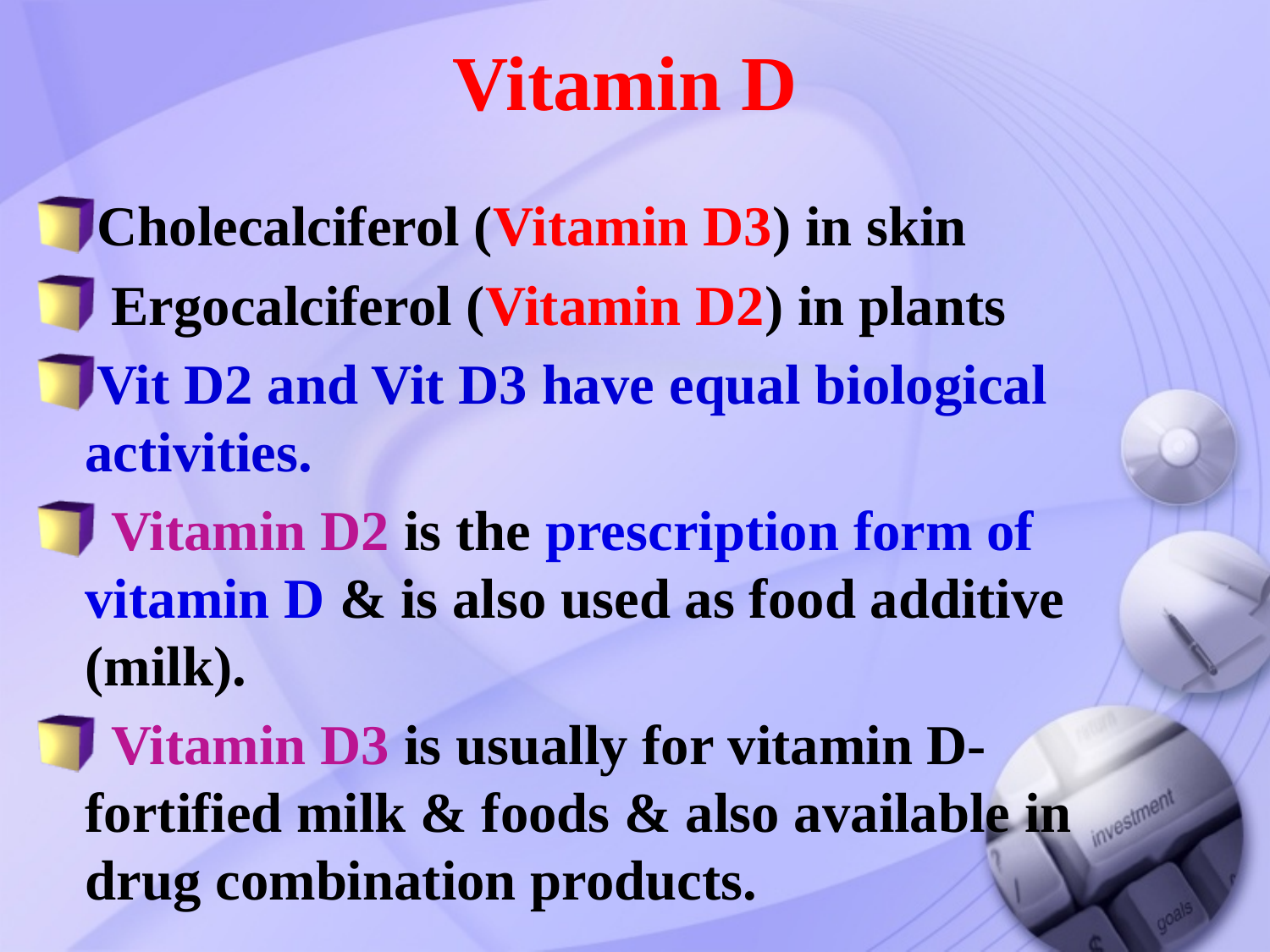

# Vitamin D
Cholecalciferol (Vitamin D3) in skin
 Ergocalciferol (Vitamin D2) in plants
Vit D2 and Vit D3 have equal biological activities.
 Vitamin D2 is the prescription form of vitamin D & is also used as food additive (milk).
 Vitamin D3 is usually for vitamin D- fortified milk & foods & also available in drug combination products.